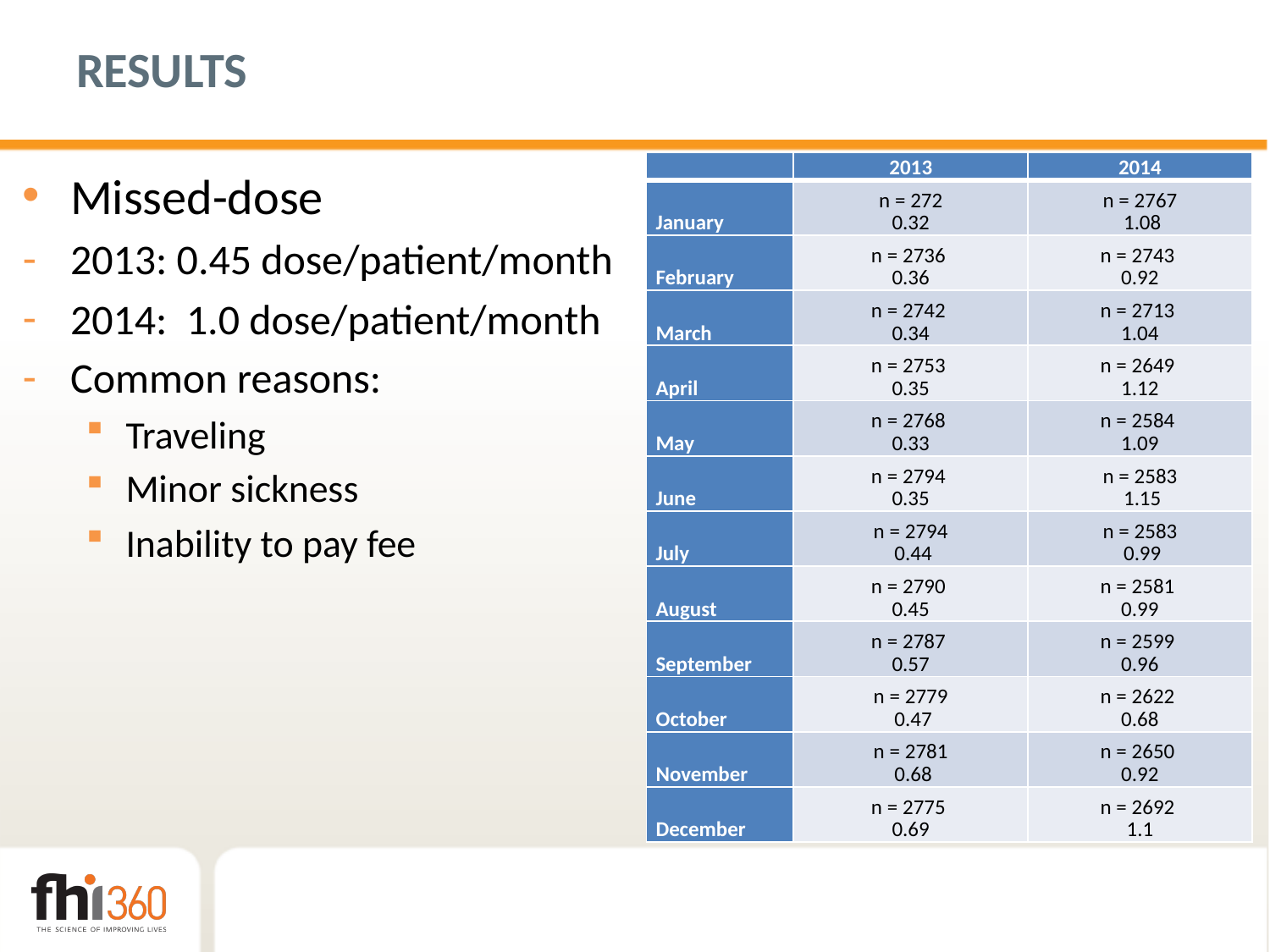

# RESULTS
|  | 2013 | 2014 |
| --- | --- | --- |
| January | n = 272 0.32 | n = 2767 1.08 |
| February | n = 2736 0.36 | n = 2743 0.92 |
| March | n = 2742 0.34 | n = 2713 1.04 |
| April | n = 2753 0.35 | n = 2649 1.12 |
| May | n = 2768 0.33 | n = 2584 1.09 |
| June | n = 2794 0.35 | n = 2583 1.15 |
| July | n = 2794 0.44 | n = 2583 0.99 |
| August | n = 2790 0.45 | n = 2581 0.99 |
| September | n = 2787 0.57 | n = 2599 0.96 |
| October | n = 2779 0.47 | n = 2622 0.68 |
| November | n = 2781 0.68 | n = 2650 0.92 |
| December | n = 2775 0.69 | n = 2692 1.1 |
Missed-dose
2013: 0.45 dose/patient/month
2014:  1.0 dose/patient/month
Common reasons:
Traveling
Minor sickness
Inability to pay fee